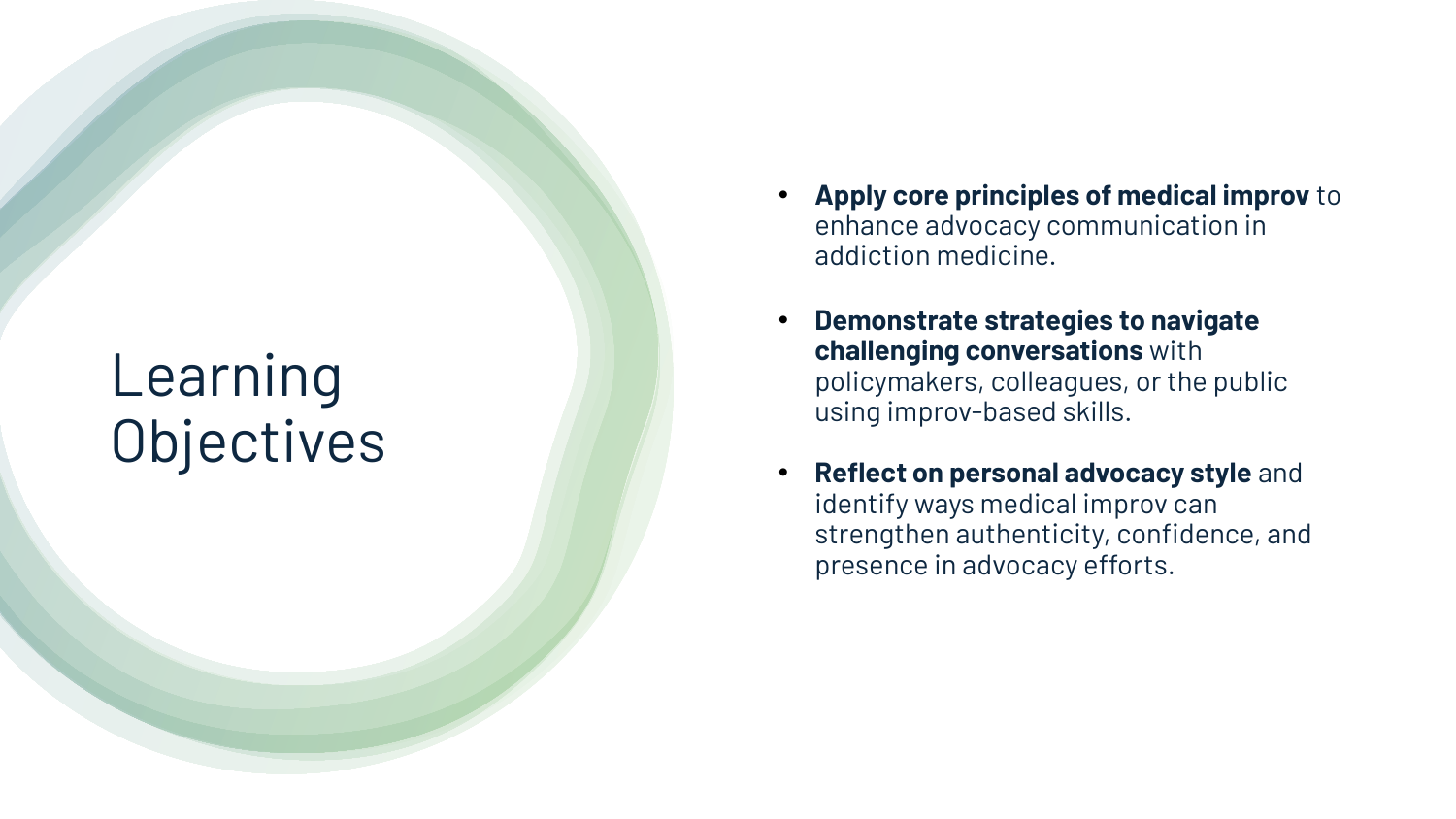

Apply core principles of medical improv to enhance advocacy communication in addiction medicine.
Demonstrate strategies to navigate challenging conversations with policymakers, colleagues, or the public using improv-based skills.
Reflect on personal advocacy style and identify ways medical improv can strengthen authenticity, confidence, and presence in advocacy efforts.

# Learning Objectives